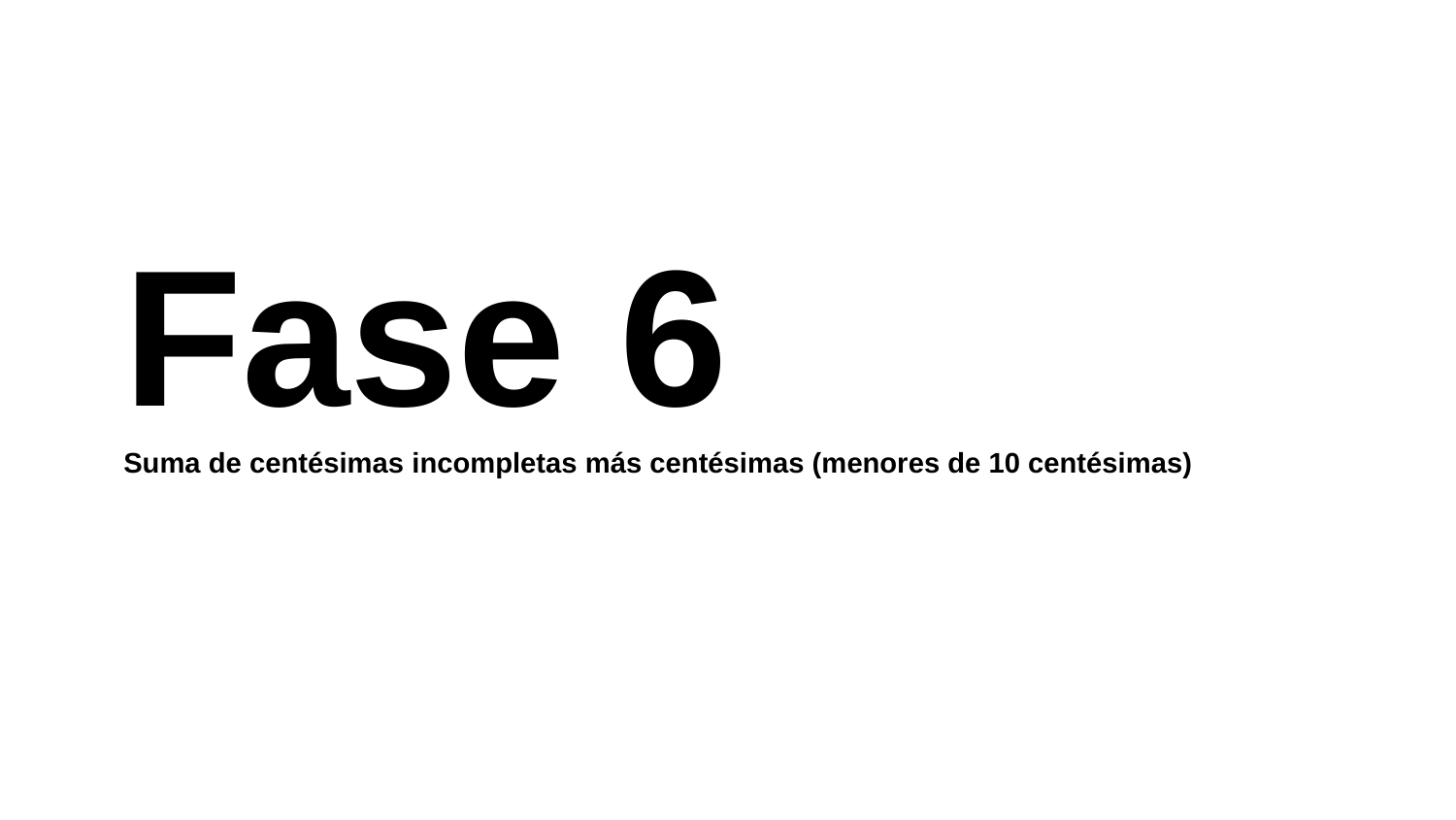

Fase 6
Suma de centésimas incompletas más centésimas (menores de 10 centésimas)